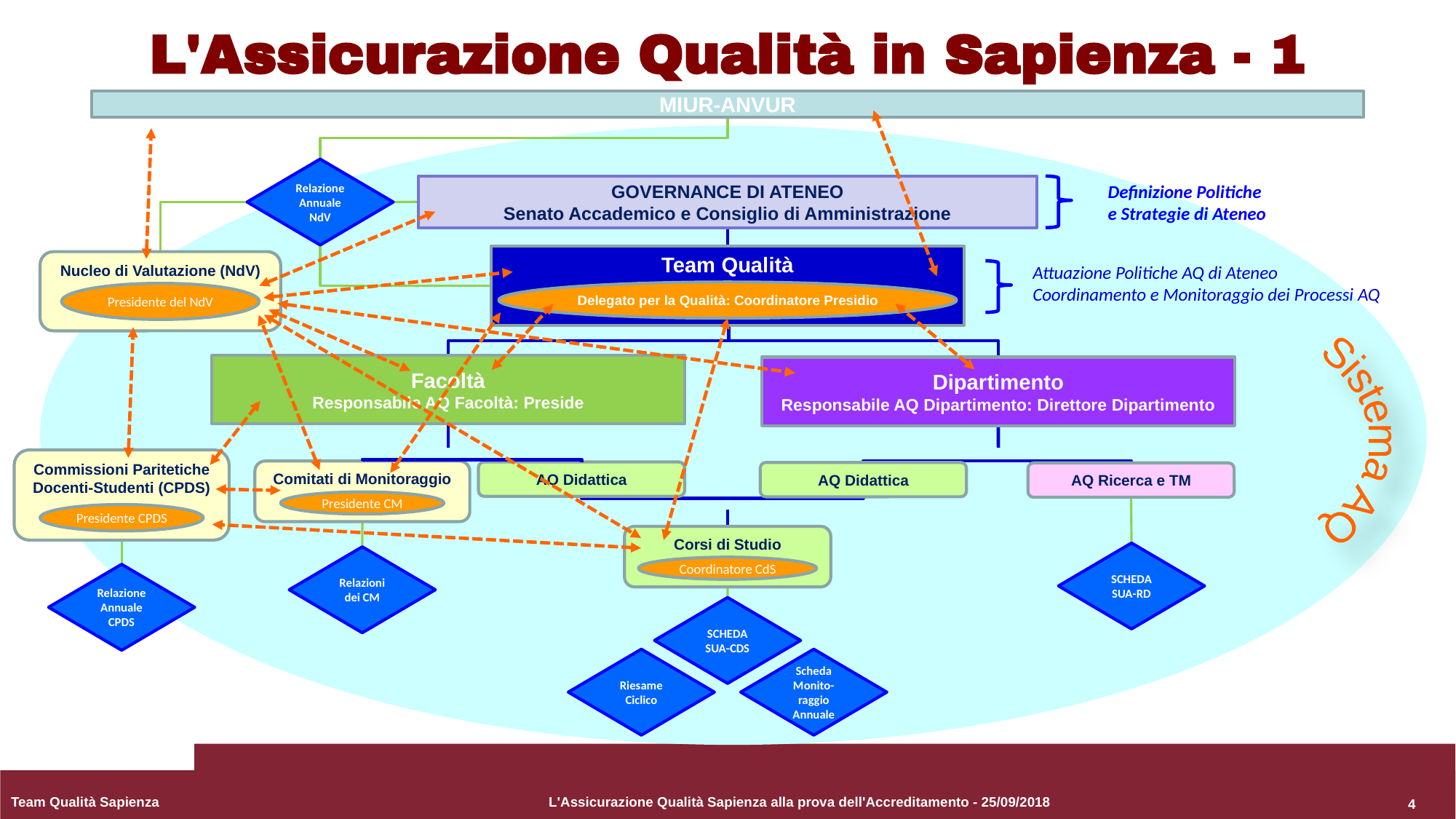

# L'Assicurazione Qualità in Sapienza - 1
Sistema AQ
MIUR-ANVUR

Relazione Annuale
NdV
Definizione Politiche
e Strategie di Ateneo
GOVERNANCE DI ATENEO
Senato Accademico e Consiglio di Amministrazione

Team Qualità
Nucleo di Valutazione (NdV)

Attuazione Politiche AQ di Ateneo
Coordinamento e Monitoraggio dei Processi AQ

Delegato per la Qualità: Coordinatore Presidio
Presidente del NdV
Facoltà
Responsabile AQ Facoltà: Preside
Dipartimento
Responsabile AQ Dipartimento: Direttore Dipartimento
Commissioni Paritetiche Docenti-Studenti (CPDS)

Comitati di Monitoraggio

AQ Didattica
AQ Didattica
AQ Ricerca e TM
Presidente CM
Presidente CPDS
Corsi di Studio
SCHEDA SUA-RD
Relazioni
dei CM
Coordinatore CdS
Relazione Annuale
CPDS
SCHEDA SUA-CDS
Riesame Ciclico
Scheda Monito-raggio Annuale
Team Qualità Sapienza
L'Assicurazione Qualità Sapienza alla prova dell'Accreditamento - 25/09/2018
4